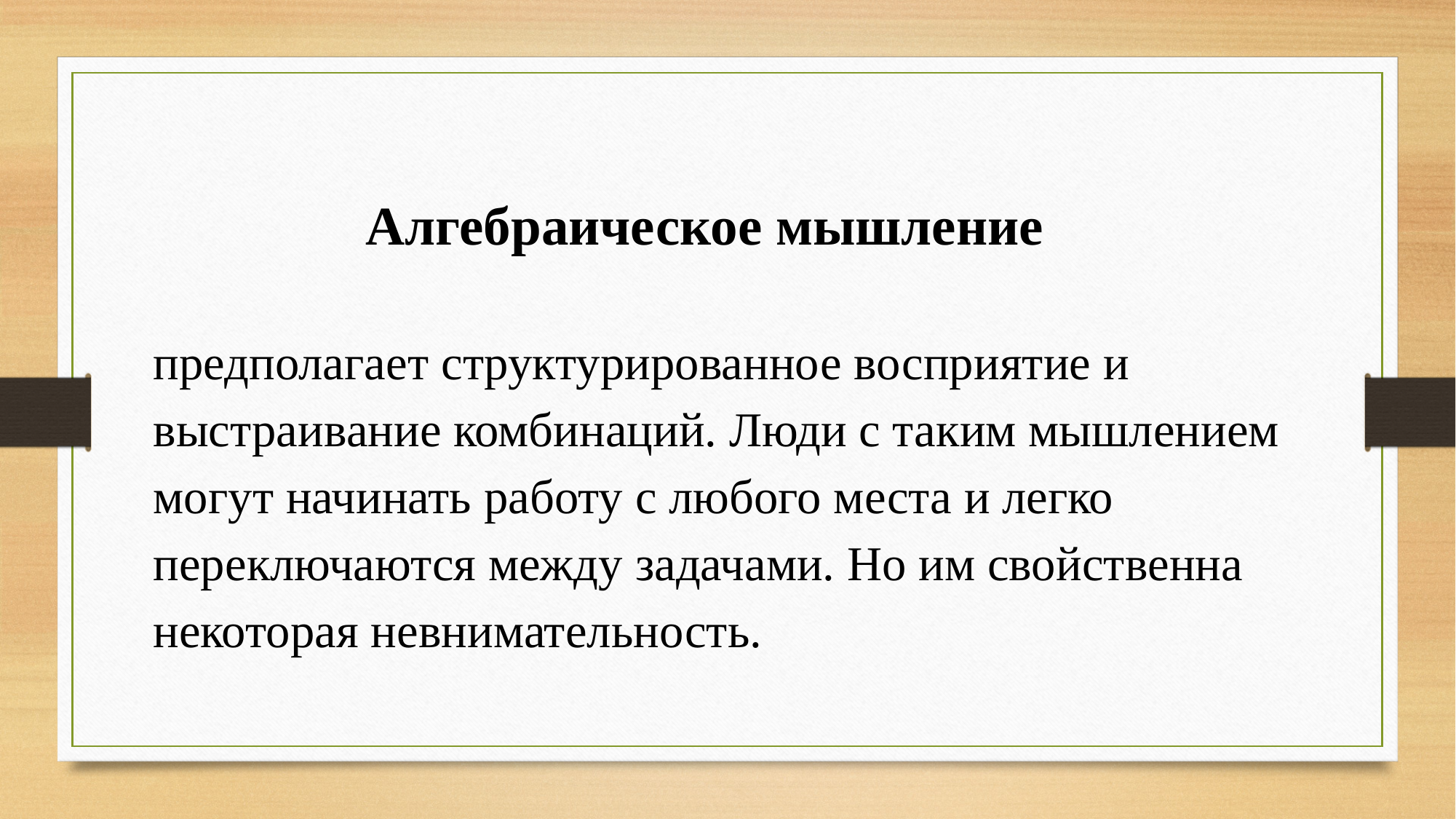

Алгебраическое мышление
предполагает структурированное восприятие и выстраивание комбинаций. Люди с таким мышлением могут начинать работу с любого места и легко переключаются между задачами. Но им свойственна некоторая невнимательность.